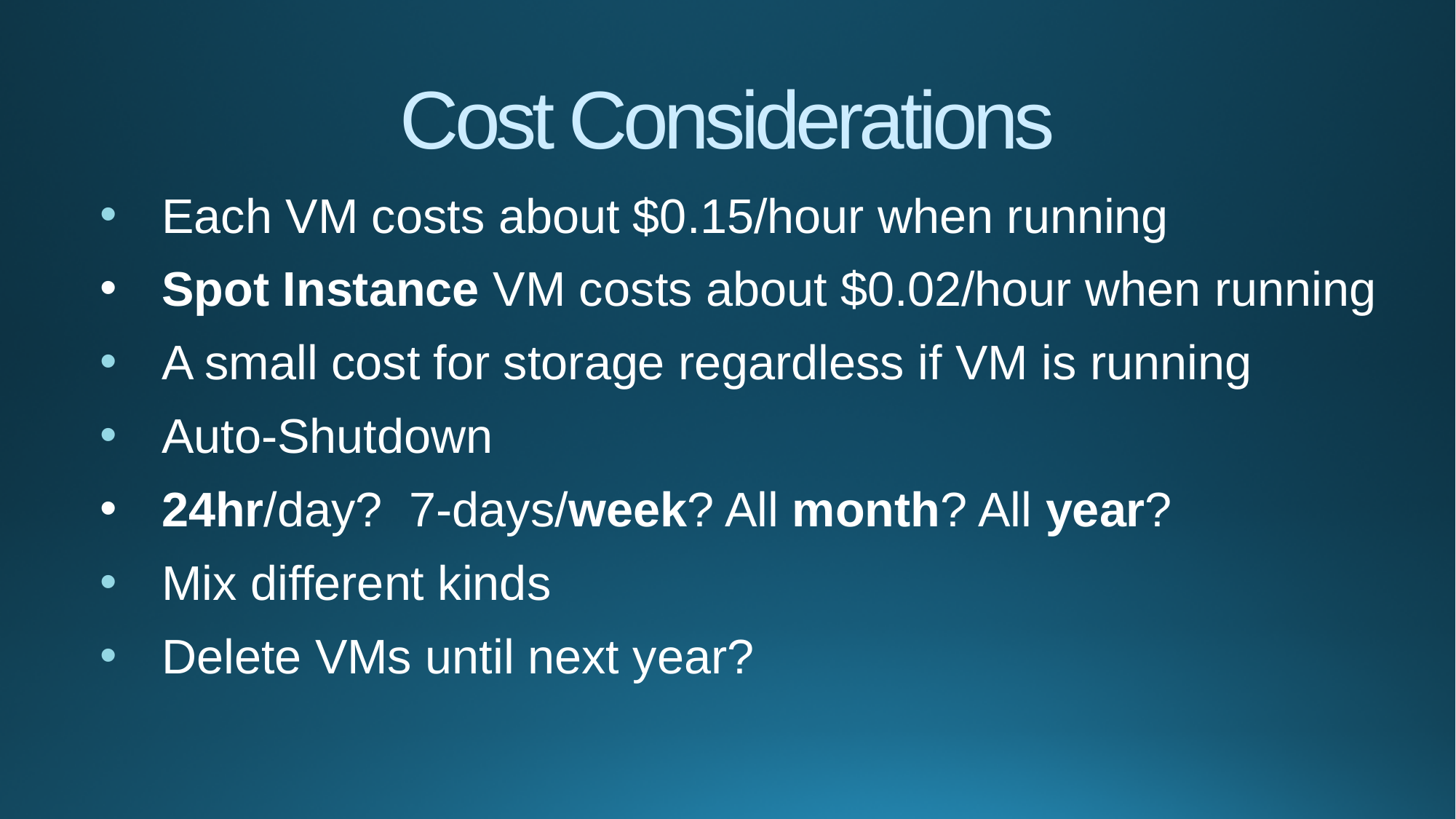

Cost Considerations
Each VM costs about $0.15/hour when running
Spot Instance VM costs about $0.02/hour when running
A small cost for storage regardless if VM is running
Auto-Shutdown
24hr/day?  7-days/week? All month? All year?
Mix different kinds
Delete VMs until next year?